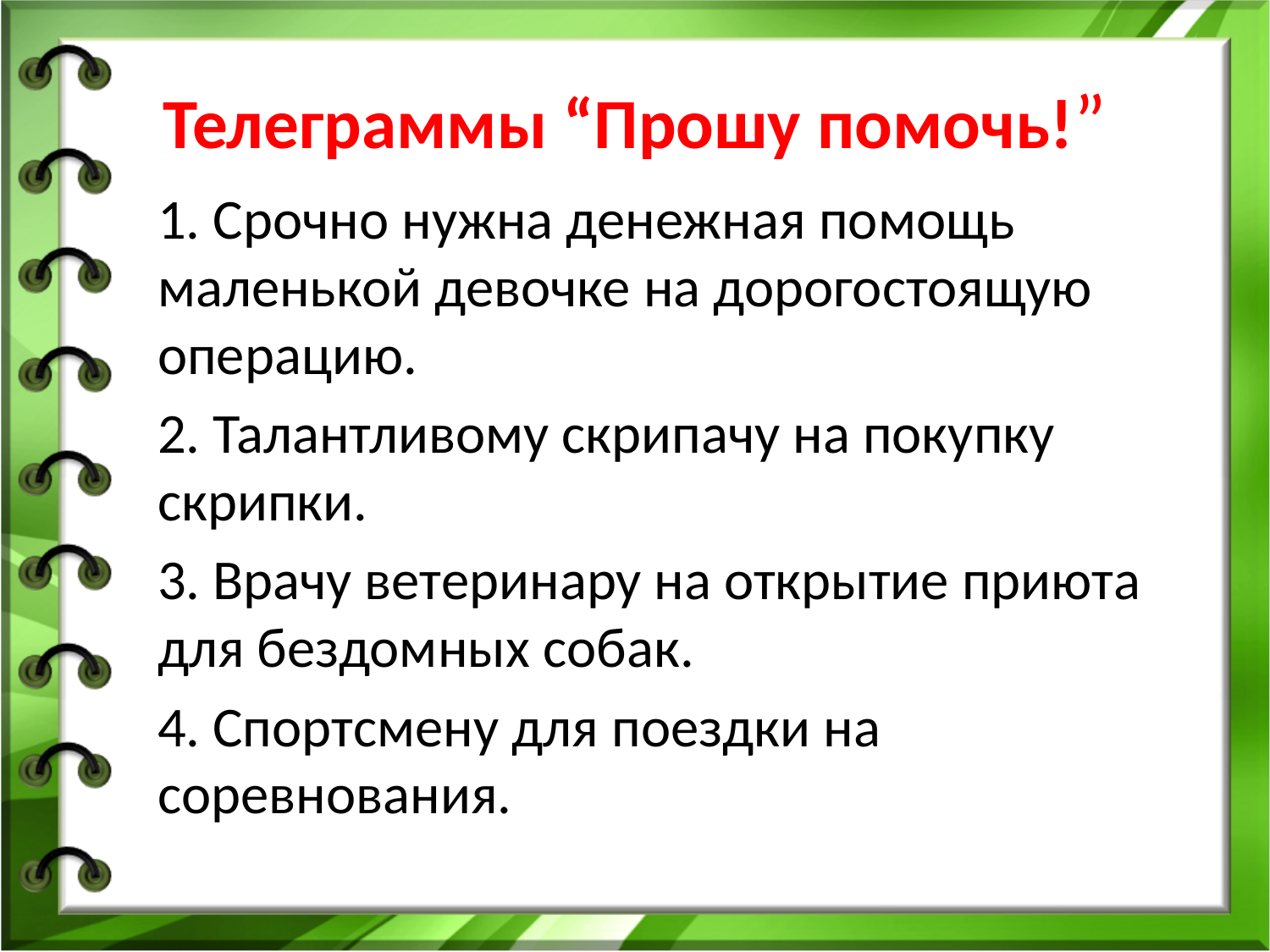

# Телеграммы “Прошу помочь!”
1. Срочно нужна денежная помощь маленькой девочке на дорогостоящую операцию.
2. Талантливому скрипачу на покупку скрипки.
3. Врачу ветеринару на открытие приюта для бездомных собак.
4. Спортсмену для поездки на соревнования.